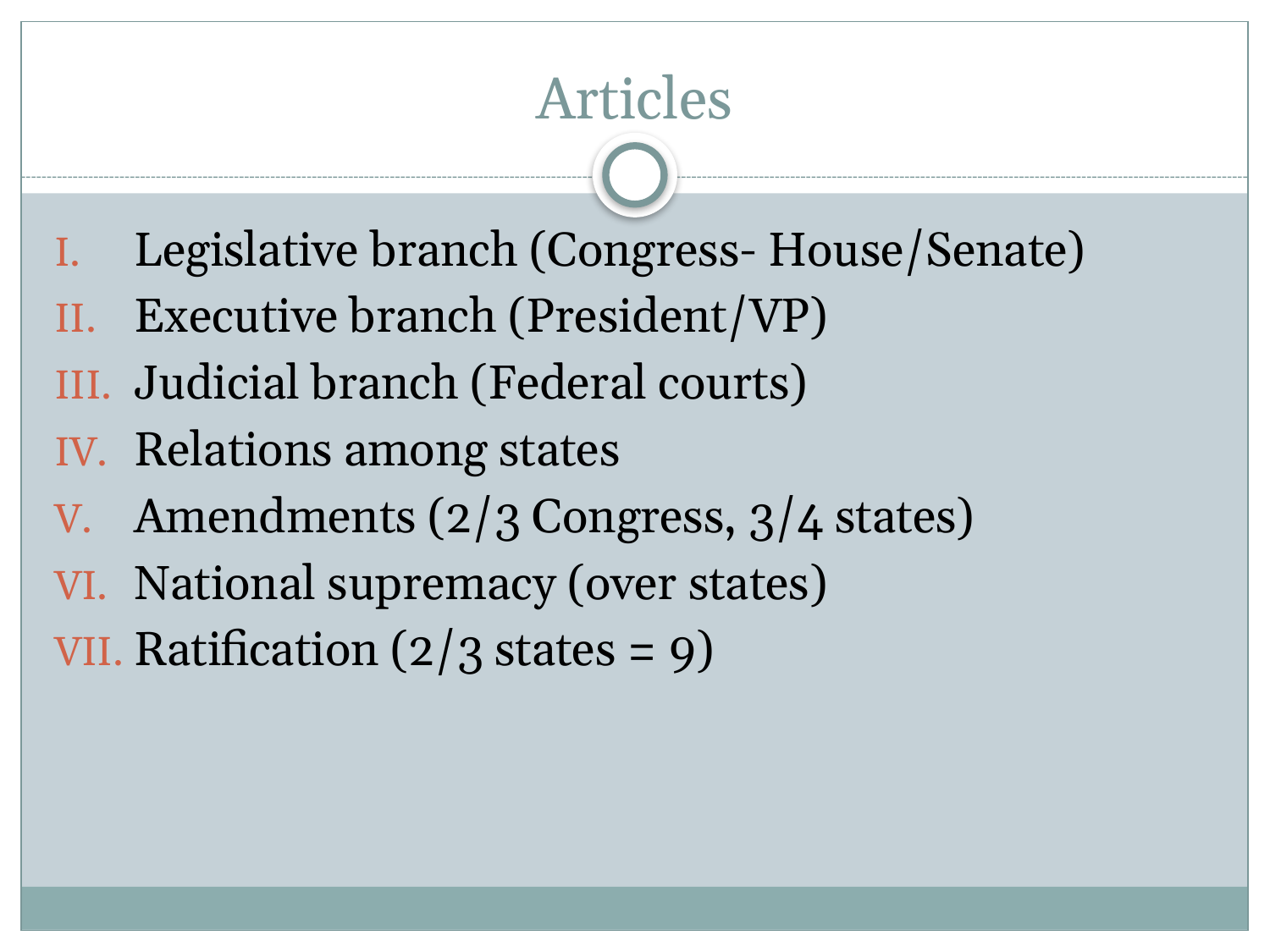

# Articles
Legislative branch (Congress- House/Senate)
Executive branch (President/VP)
Judicial branch (Federal courts)
Relations among states
Amendments (2/3 Congress, 3/4 states)
National supremacy (over states)
Ratification (2/3 states = 9)